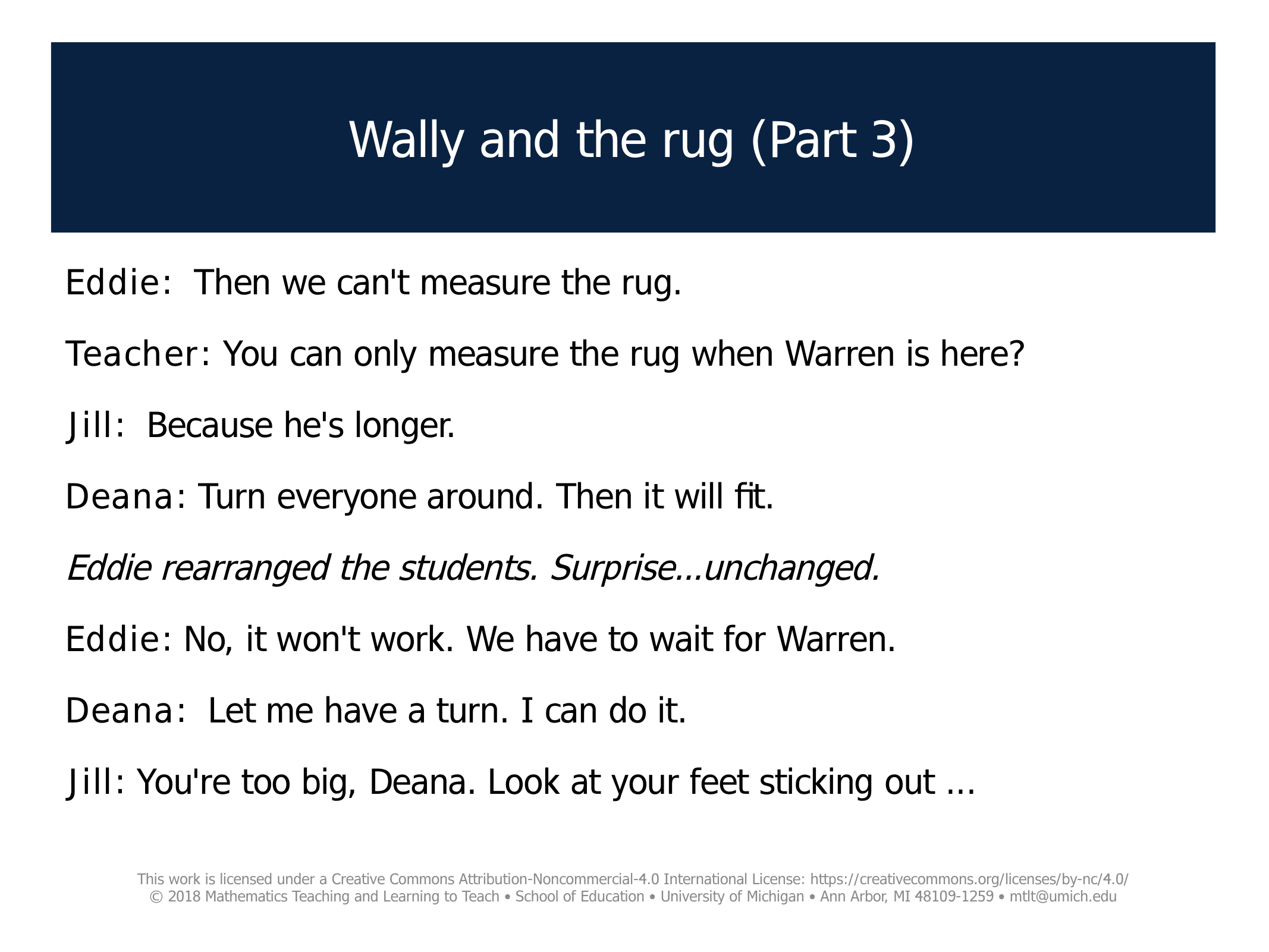

# Wally and the rug (Part 3)
Eddie:  Then we can't measure the rug.
Teacher: You can only measure the rug when Warren is here?
Jill:  Because he's longer.
Deana: Turn everyone around. Then it will fit.
Eddie rearranged the students. Surprise…unchanged.
Eddie: No, it won't work. We have to wait for Warren.
Deana:  Let me have a turn. I can do it.
Jill: You're too big, Deana. Look at your feet sticking out ...
This work is licensed under a Creative Commons Attribution-Noncommercial-4.0 International License: https://creativecommons.org/licenses/by-nc/4.0/
© 2018 Mathematics Teaching and Learning to Teach • School of Education • University of Michigan • Ann Arbor, MI 48109-1259 • mtlt@umich.edu